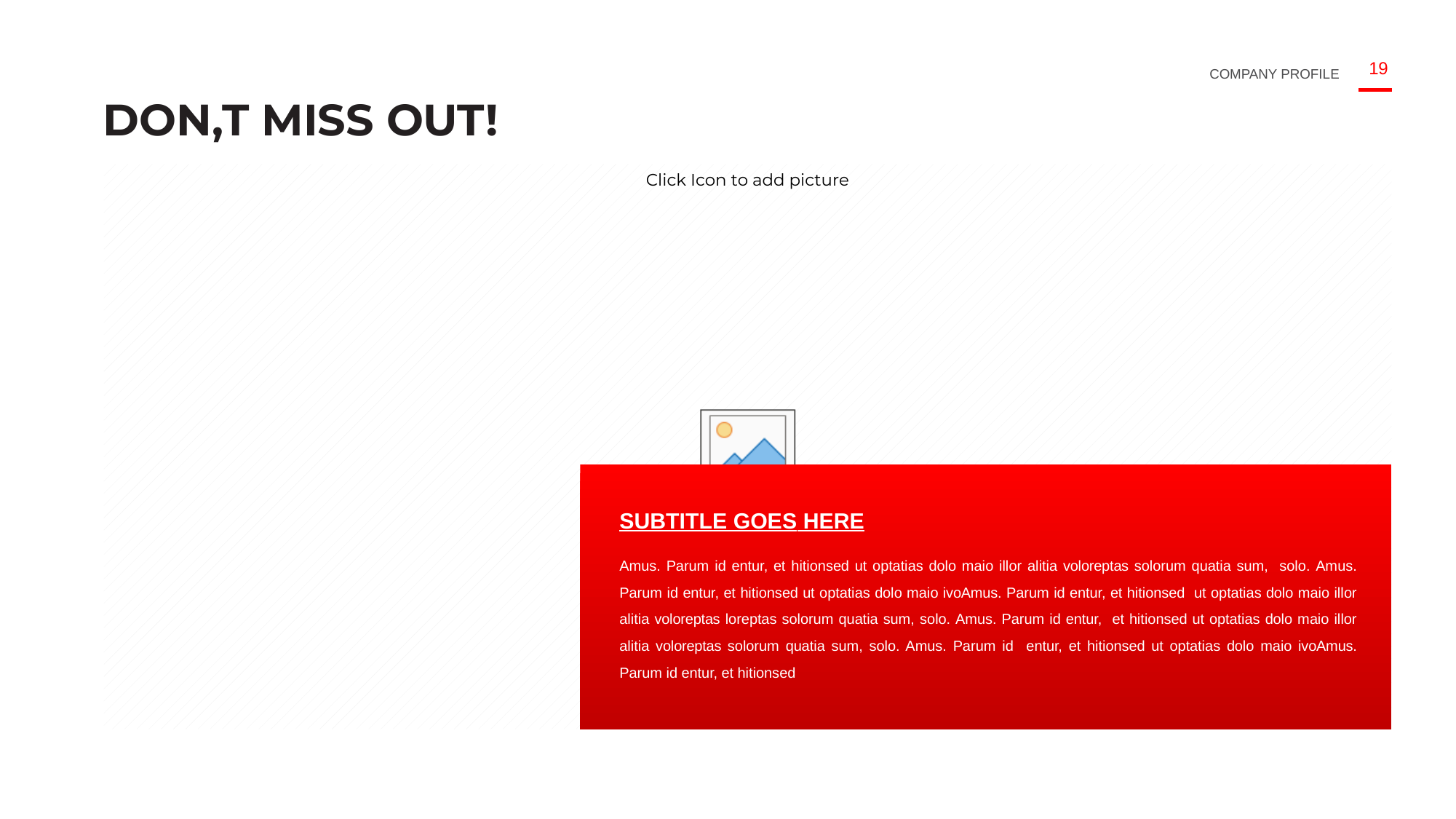

DON,T MISS OUT!

SUBTITLE GOES HERE
Amus. Parum id entur, et hitionsed ut optatias dolo maio illor alitia voloreptas solorum quatia sum,  solo. Amus. Parum id entur, et hitionsed ut optatias dolo maio ivoAmus. Parum id entur, et hitionsed  ut optatias dolo maio illor alitia voloreptas loreptas solorum quatia sum, solo. Amus. Parum id entur,  et hitionsed ut optatias dolo maio illor alitia voloreptas solorum quatia sum, solo. Amus. Parum id  entur, et hitionsed ut optatias dolo maio ivoAmus. Parum id entur, et hitionsed